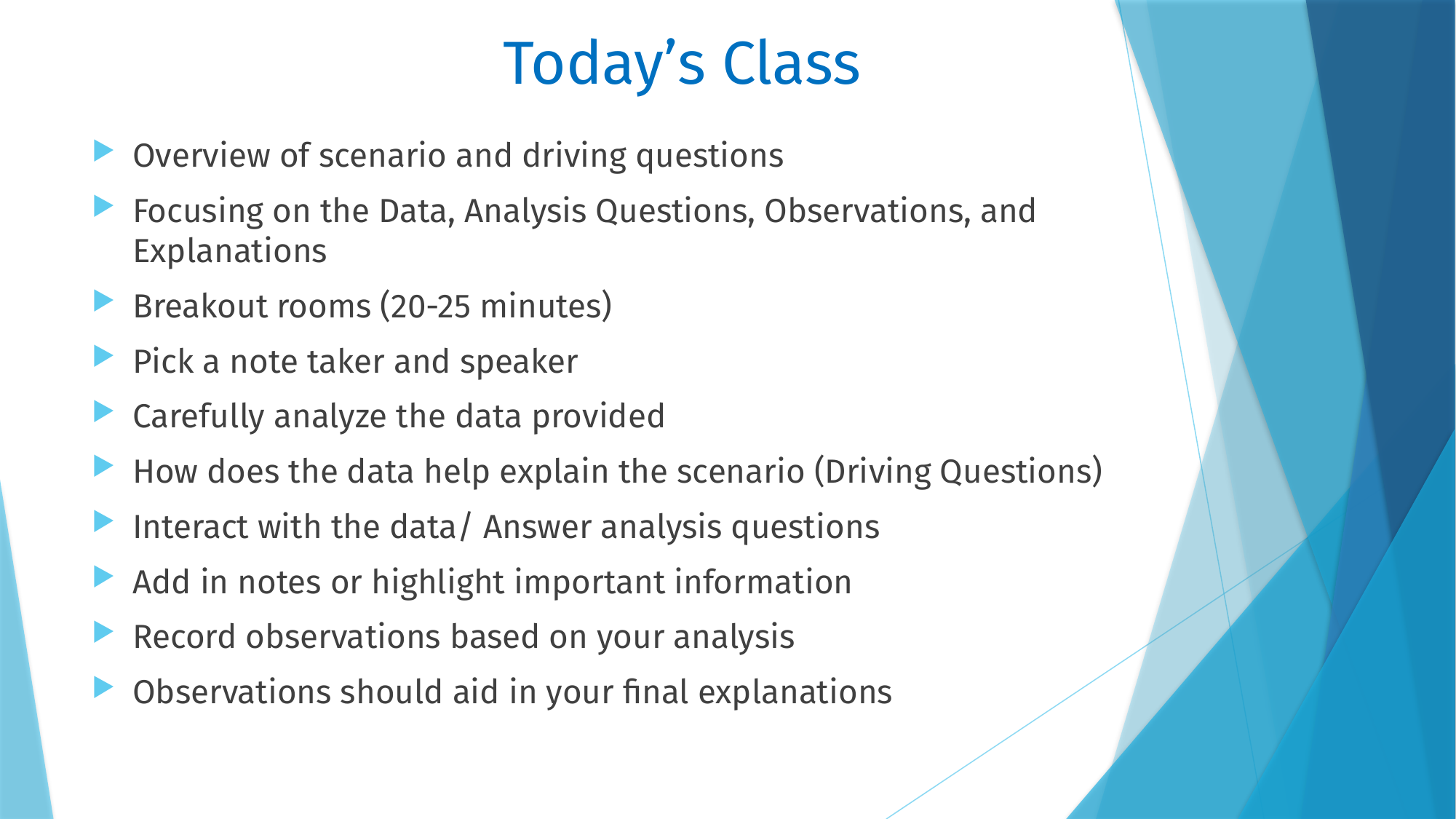

# Today’s Class
Overview of scenario and driving questions
Focusing on the Data, Analysis Questions, Observations, and Explanations
Breakout rooms (20-25 minutes)
Pick a note taker and speaker
Carefully analyze the data provided
How does the data help explain the scenario (Driving Questions)
Interact with the data/ Answer analysis questions
Add in notes or highlight important information
Record observations based on your analysis
Observations should aid in your final explanations